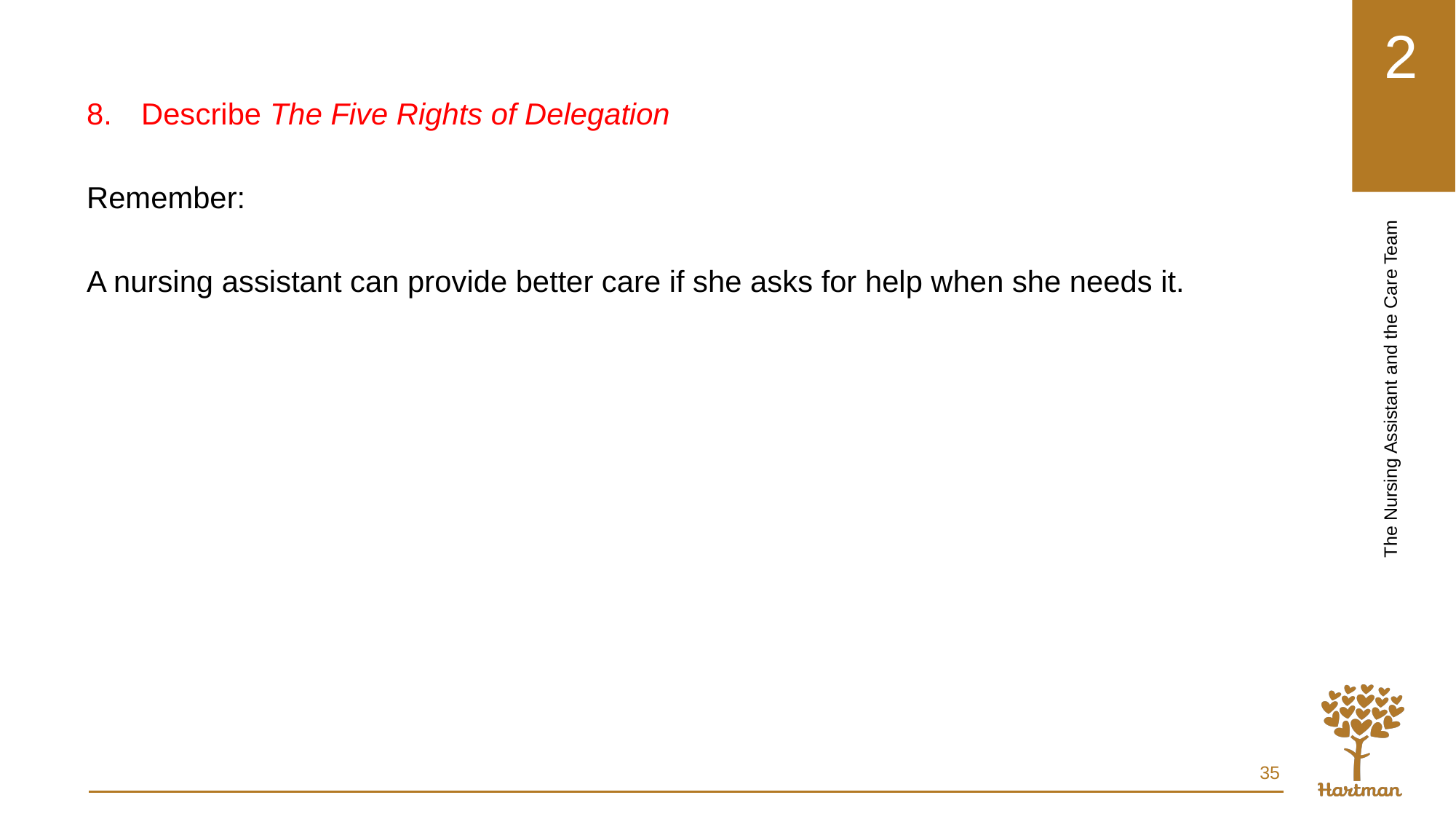

Describe The Five Rights of Delegation

Remember:

A nursing assistant can provide better care if she asks for help when she needs it.

35